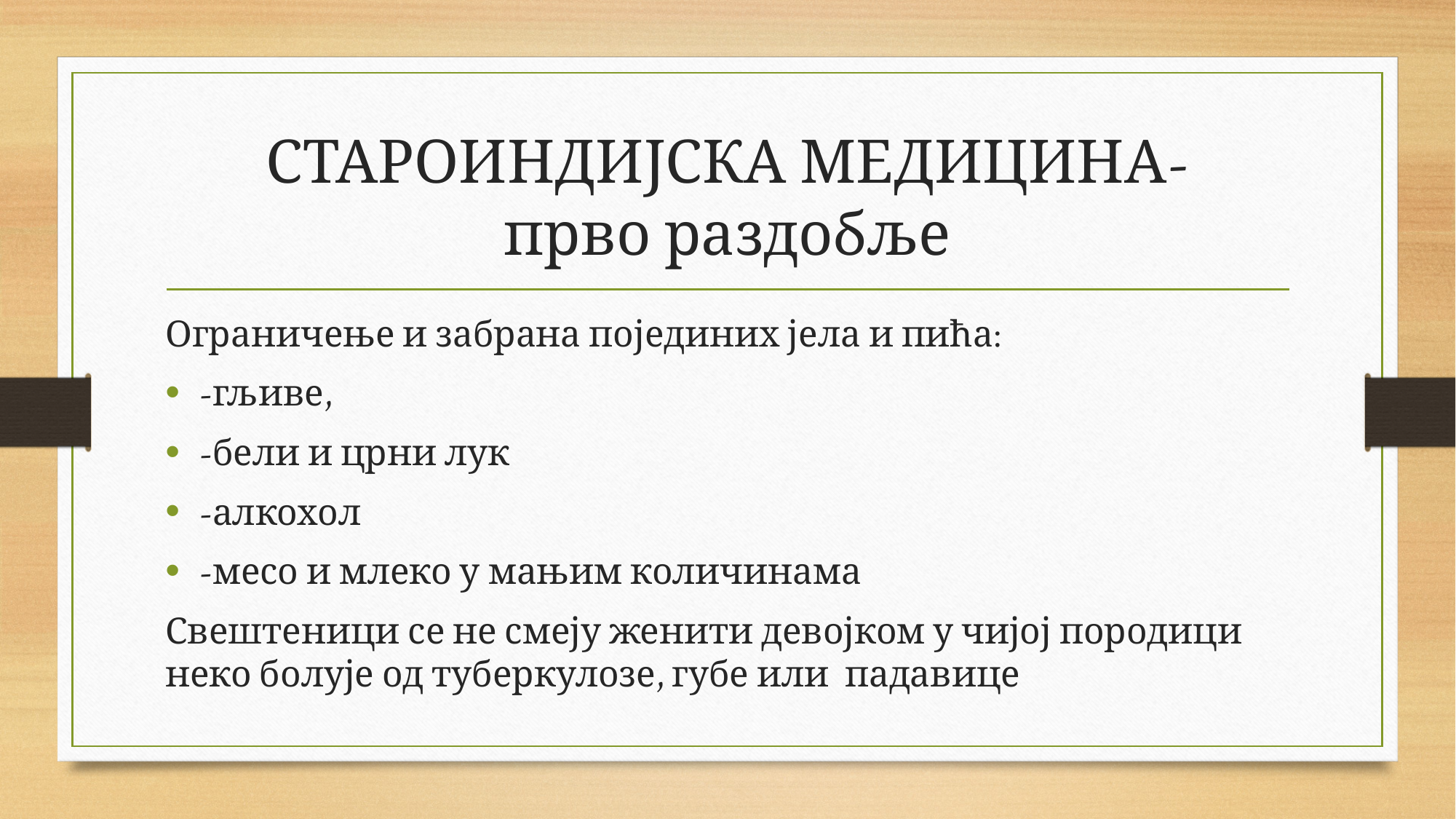

# СТАРОИНДИЈСКА МЕДИЦИНА- прво раздобље
Ограничење и забрана појединих јела и пића:
-гљиве,
-бели и црни лук
-алкохол
-месо и млеко у мањим количинама
Свештеници се не смеју женити девојком у чијој породици неко болује од туберкулозе, губе или  падавице